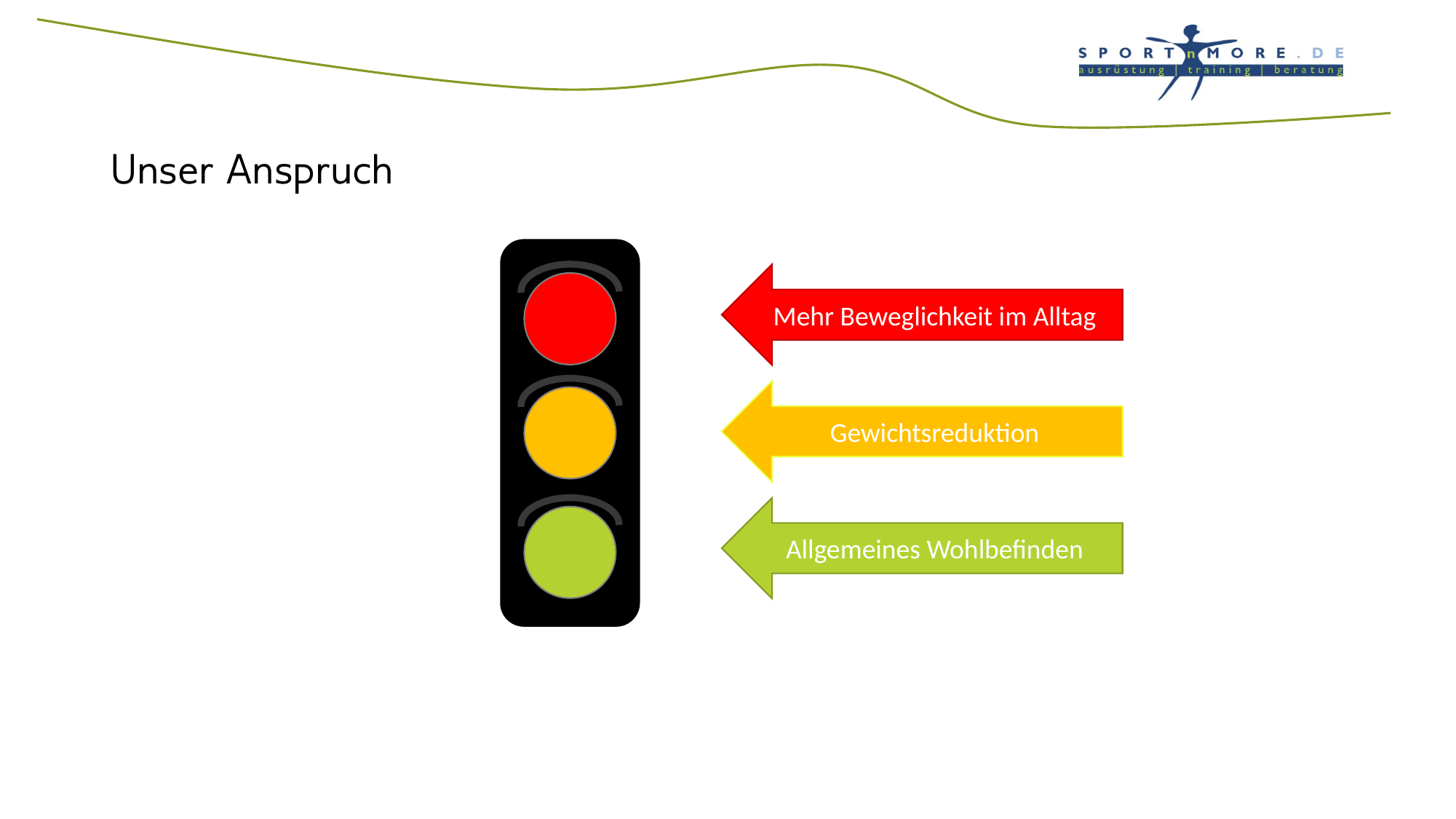

# Unser Anspruch

Mehr Beweglichkeit im Alltag

Gewichtsreduktion

Allgemeines Wohlbefinden